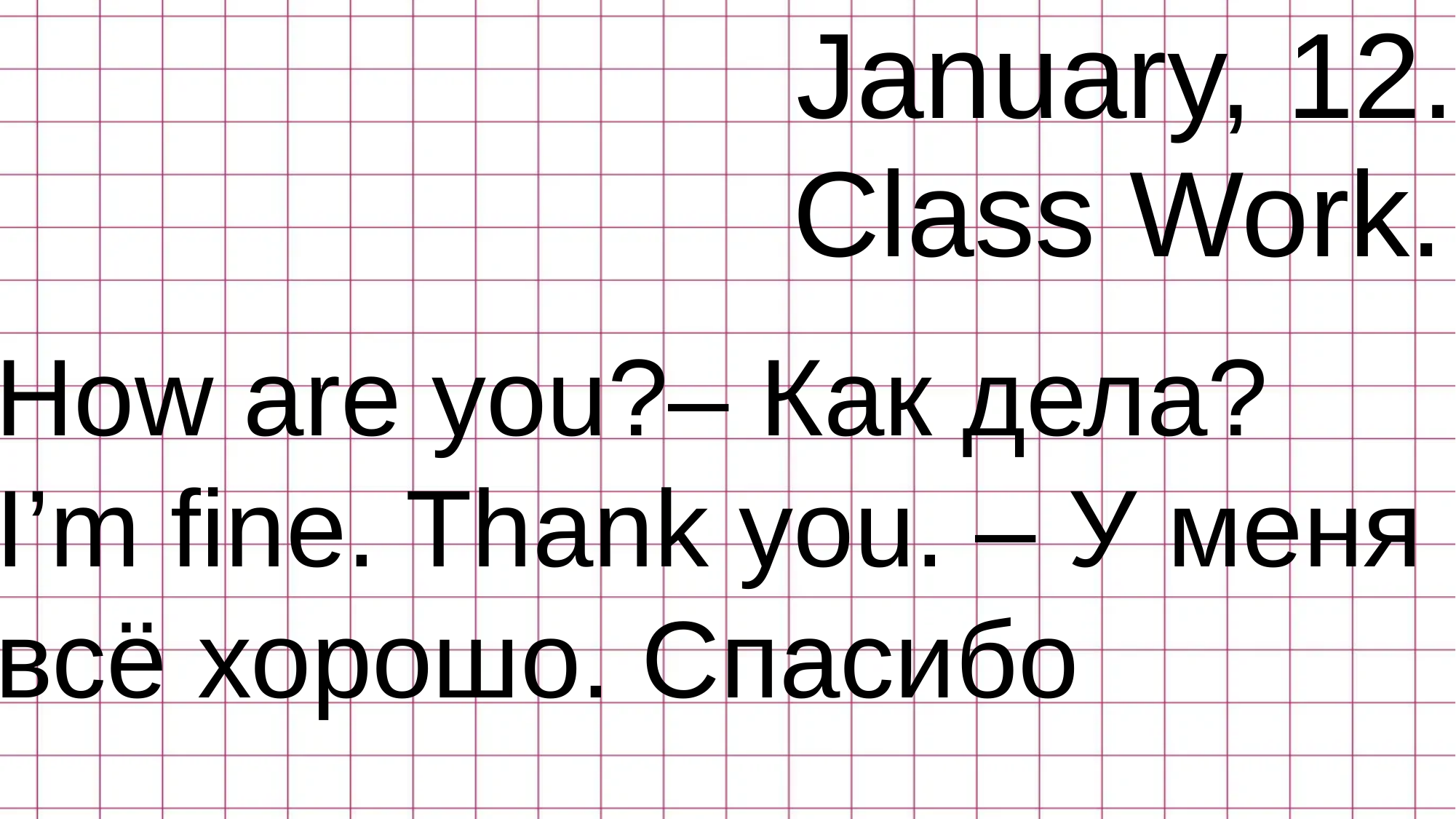

January, 12.
# Class Work.
How are you?– Как дела?
I’m fine. Thank you. – У меня
всё хорошо. Спасибо